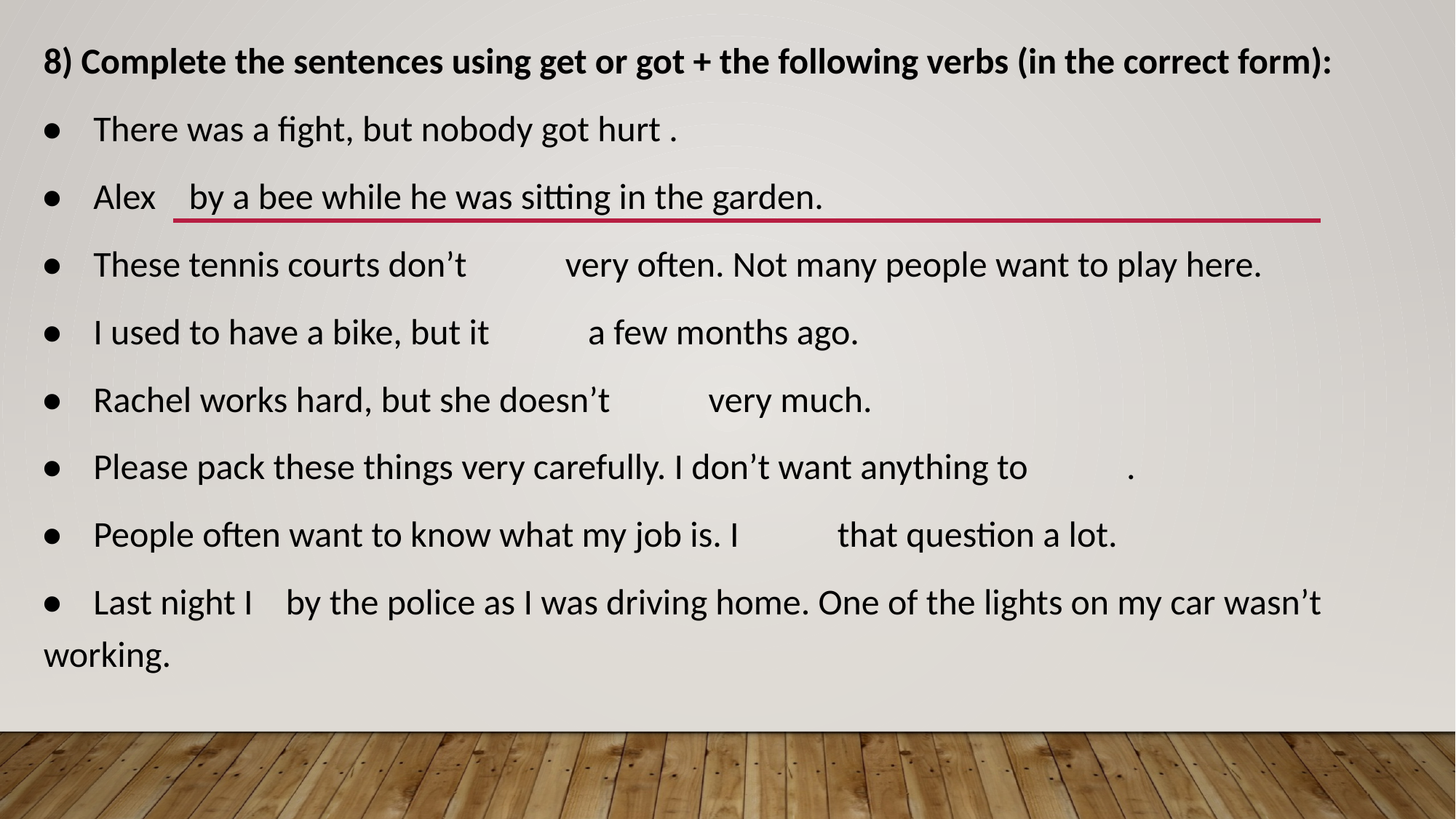

8) Complete the sentences using get or got + the following verbs (in the correct form):
⦁    There was a fight, but nobody got hurt .
⦁    Alex    by a bee while he was sitting in the garden.
⦁    These tennis courts don’t            very often. Not many people want to play here.
⦁    I used to have a bike, but it            a few months ago.
⦁    Rachel works hard, but she doesn’t            very much.
⦁    Please pack these things very carefully. I don’t want anything to            .
⦁    People often want to know what my job is. I            that question a lot.
⦁    Last night I    by the police as I was driving home. One of the lights on my car wasn’t working.

#